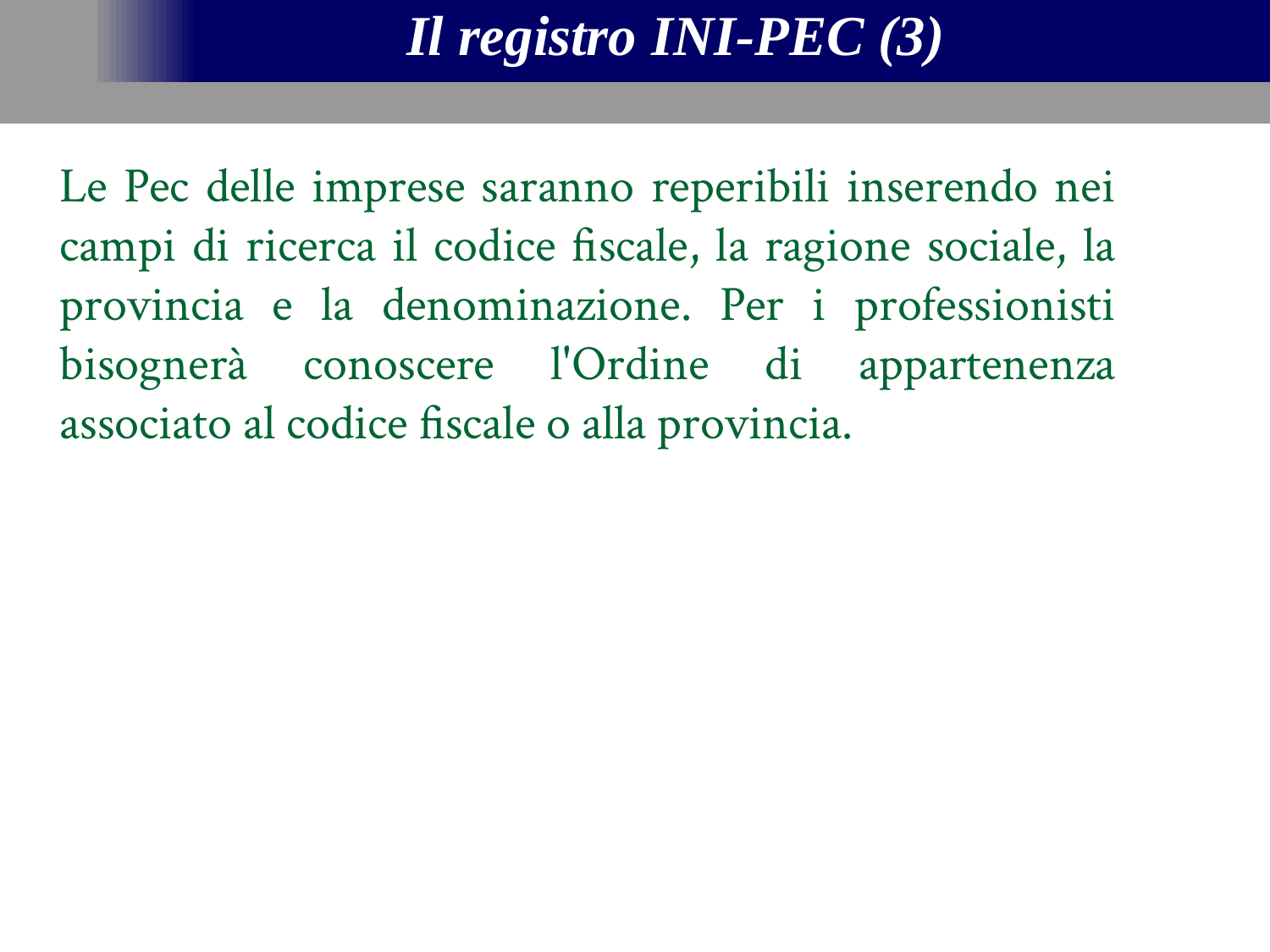

Il registro INI-PEC (3)
Le Pec delle imprese saranno reperibili inserendo nei campi di ricerca il codice fiscale, la ragione sociale, la provincia e la denominazione. Per i professionisti bisognerà conoscere l'Ordine di appartenenza associato al codice fiscale o alla provincia.